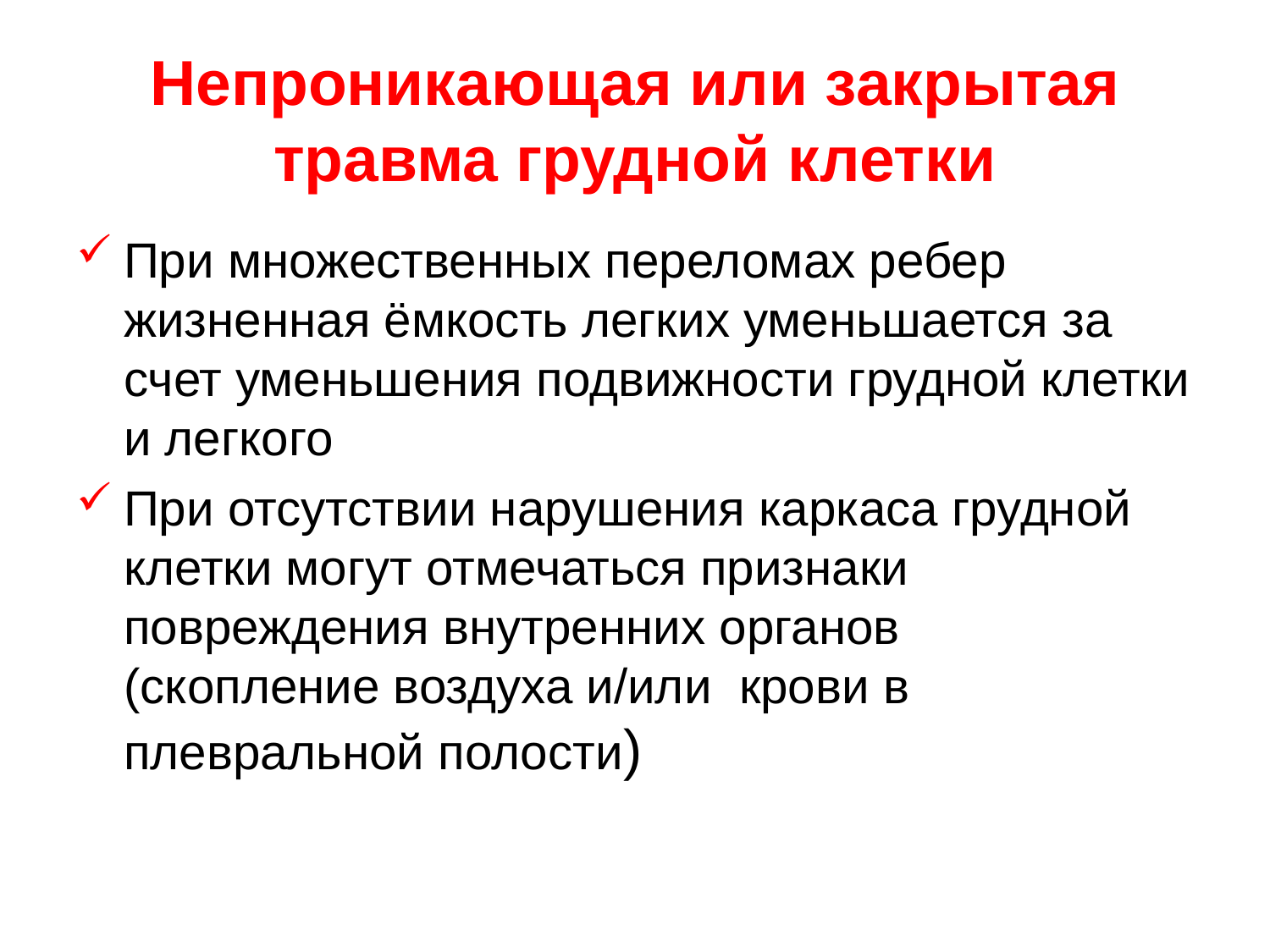

Непроникающая или закрытая травма грудной клетки
При множественных переломах ребер жизненная ёмкость легких уменьшается за счет уменьшения подвижности грудной клетки и легкого
При отсутствии нарушения каркаса грудной клетки могут отмечаться признаки повреждения внутренних органов    (скопление воздуха и/или  крови в плевральной полости)